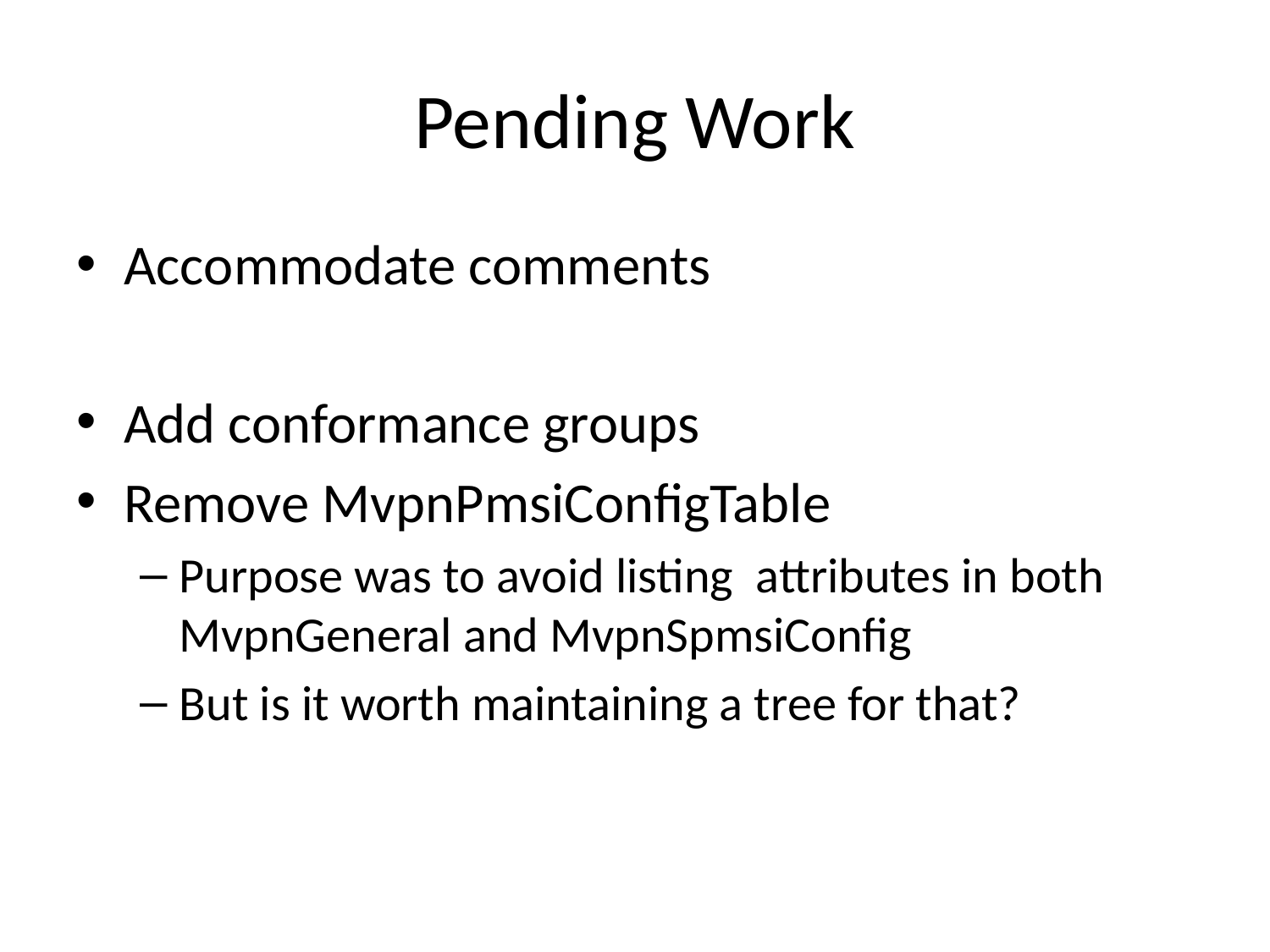

# Pending Work
Accommodate comments

Add conformance groups
Remove MvpnPmsiConfigTable
Purpose was to avoid listing  attributes in both MvpnGeneral and MvpnSpmsiConfig
But is it worth maintaining a tree for that?